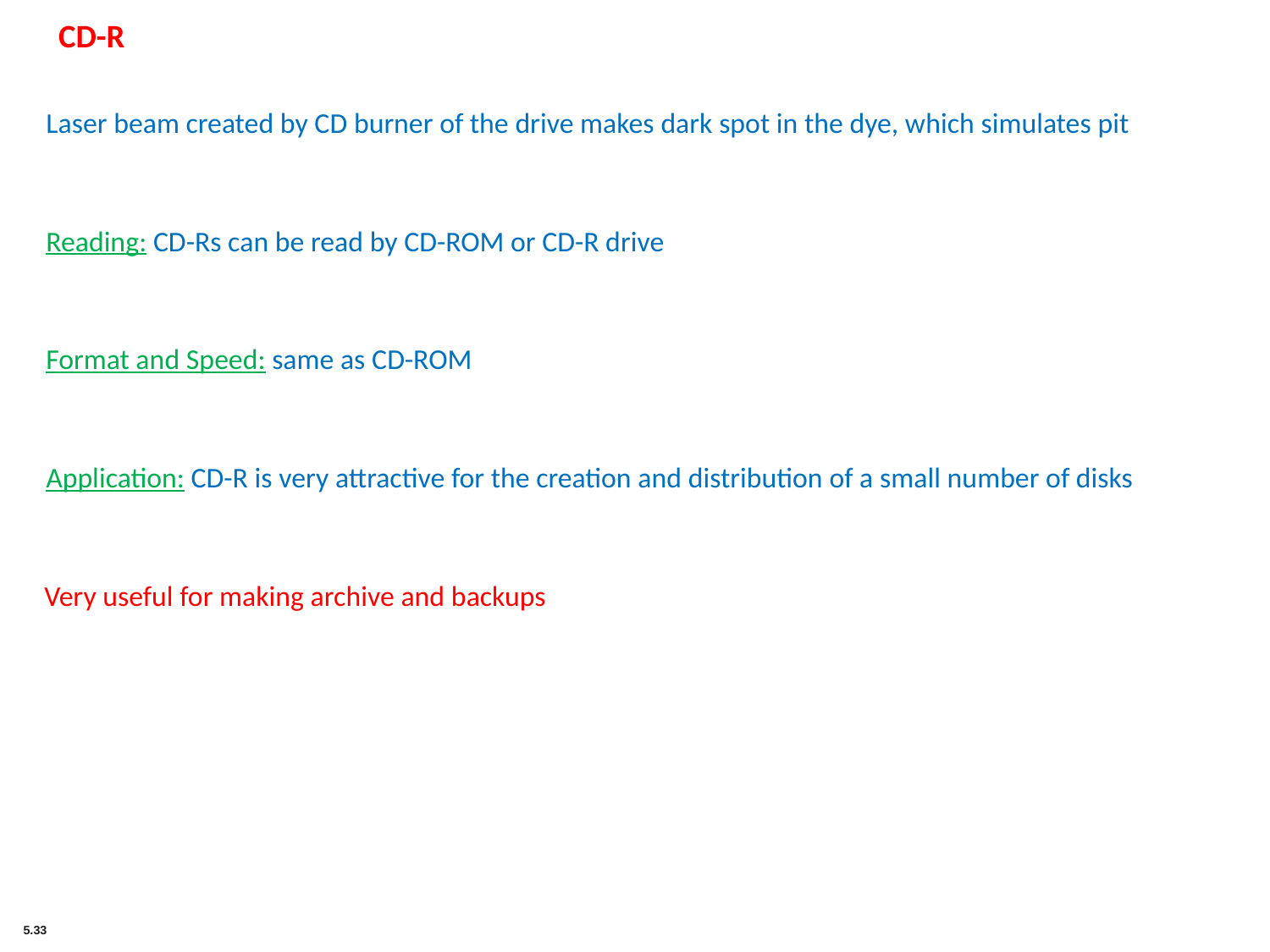

CD-R
Laser beam created by CD burner of the drive makes dark spot in the dye, which simulates pit

Reading: CD-Rs can be read by CD-ROM or CD-R drive

Format and Speed: same as CD-ROM

Application: CD-R is very attractive for the creation and distribution of a small number of disks

Very useful for making archive and backups
5.33